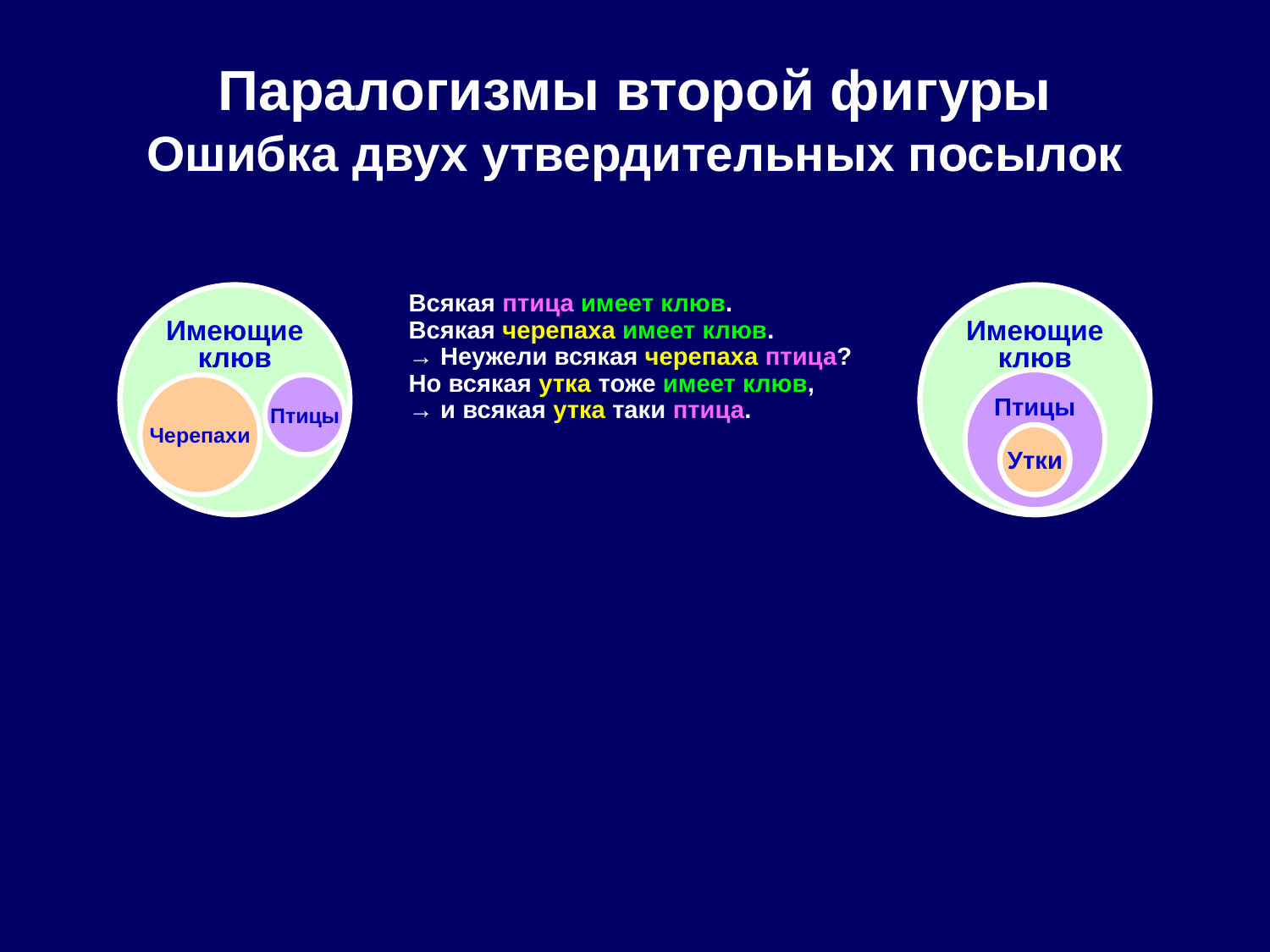

# Паралогизмы второй фигуры Ошибка двух утвердительных посылок
Имеющие
клюв

Всякая птица имеет клюв.
Всякая черепаха имеет клюв.
→ Неужели всякая черепаха птица?
Но всякая утка тоже имеет клюв,
→ и всякая утка таки птица.
Имеющие
клюв

Птицы
Черепахи
Птицы
Утки